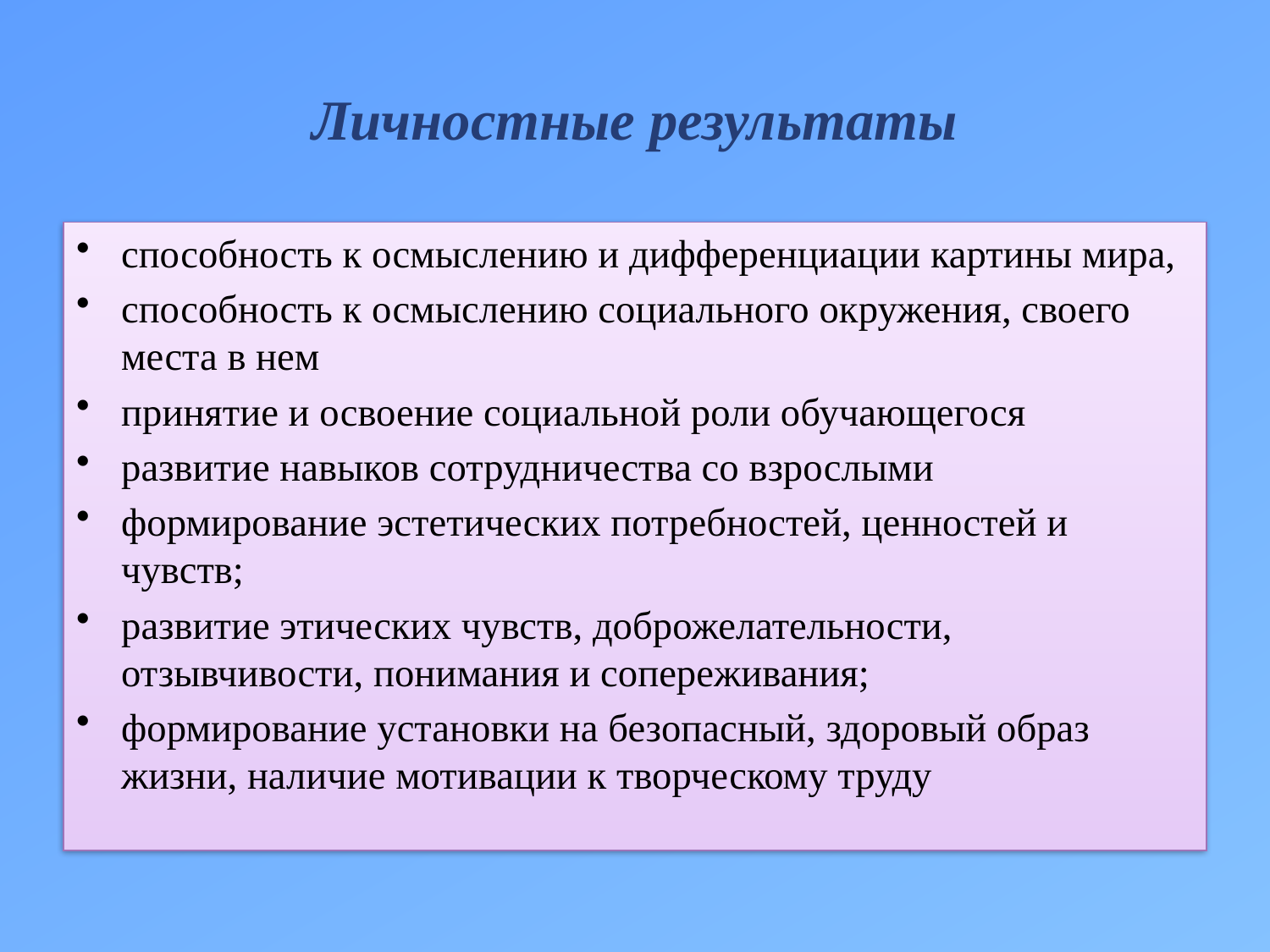

# Личностные результаты
способность к осмыслению и дифференциации картины мира,
способность к осмыслению социального окружения, своего места в нем
принятие и освоение социальной роли обучающегося
развитие навыков сотрудничества со взрослыми
формирование эстетических потребностей, ценностей и чувств;
развитие этических чувств, доброжелательности, отзывчивости, понимания и сопереживания;
формирование установки на безопасный, здоровый образ жизни, наличие мотивации к творческому труду